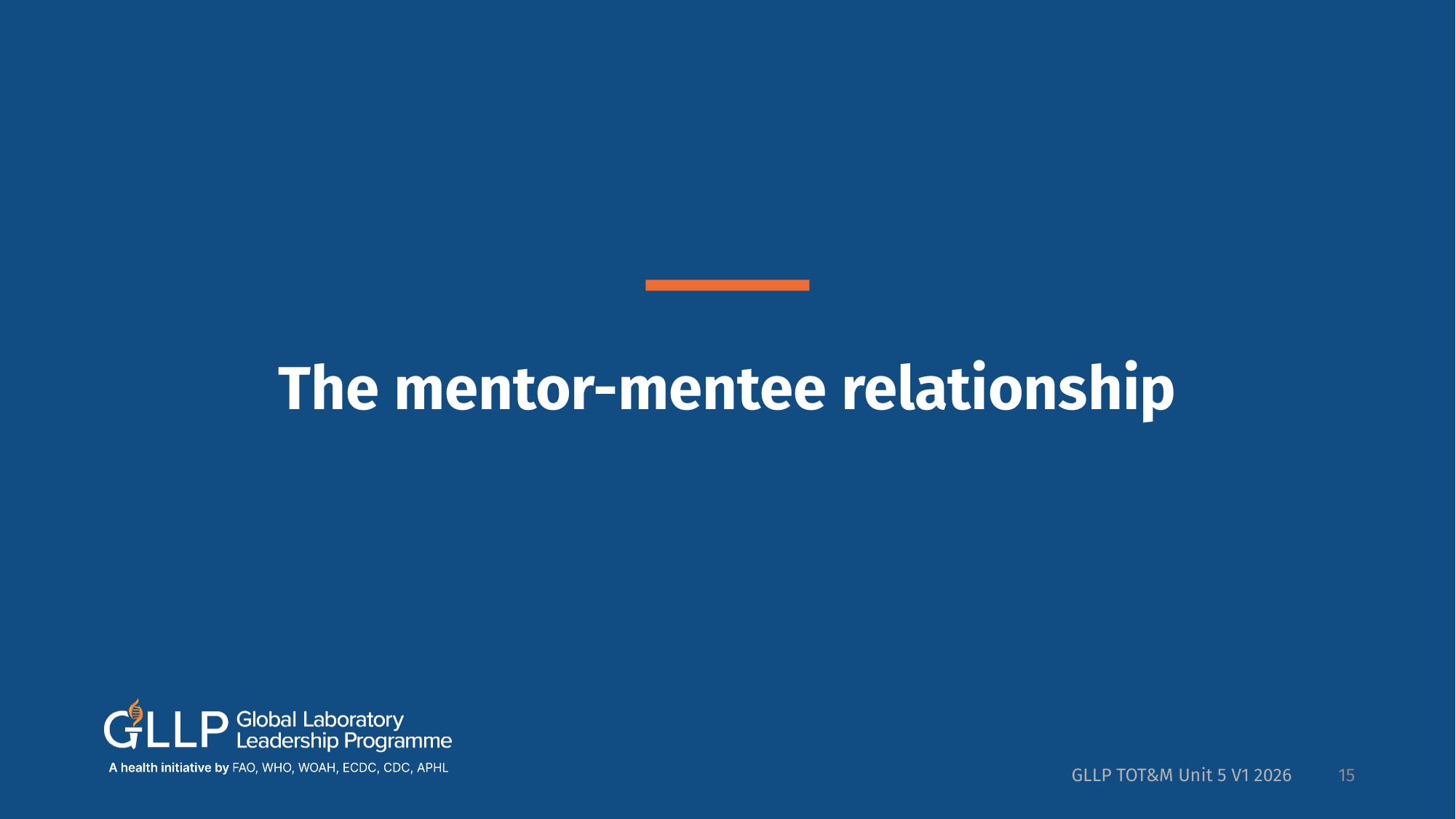

# The mentor-mentee relationship
GLLP TOT&M Unit 5 V1 2026
15